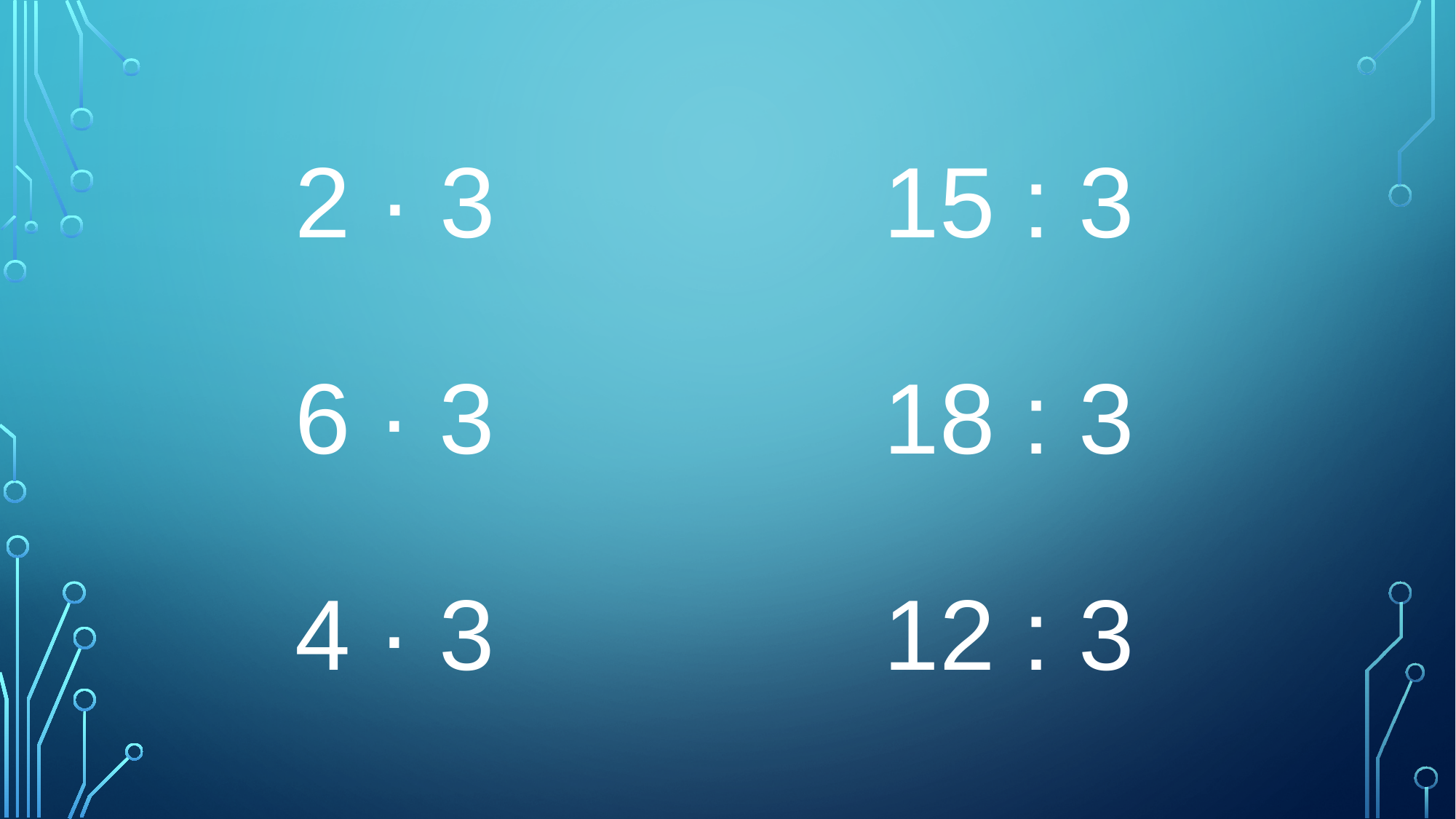

# 2 · 3              15 : 3 6 · 3              18 : 3 4 · 3              12 : 3